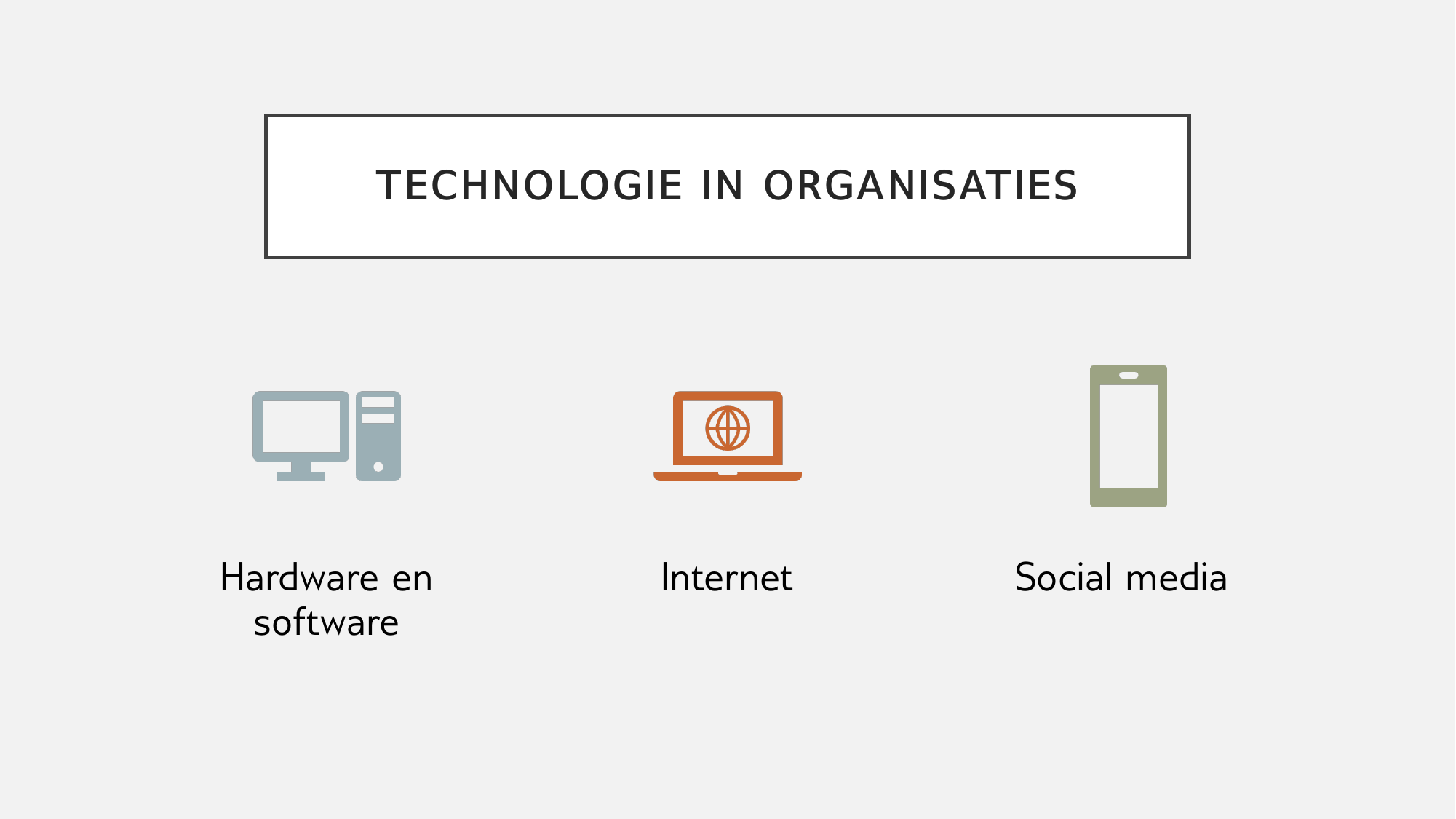

# Technologie in organisaties
Hardware en software
Internet
Social media